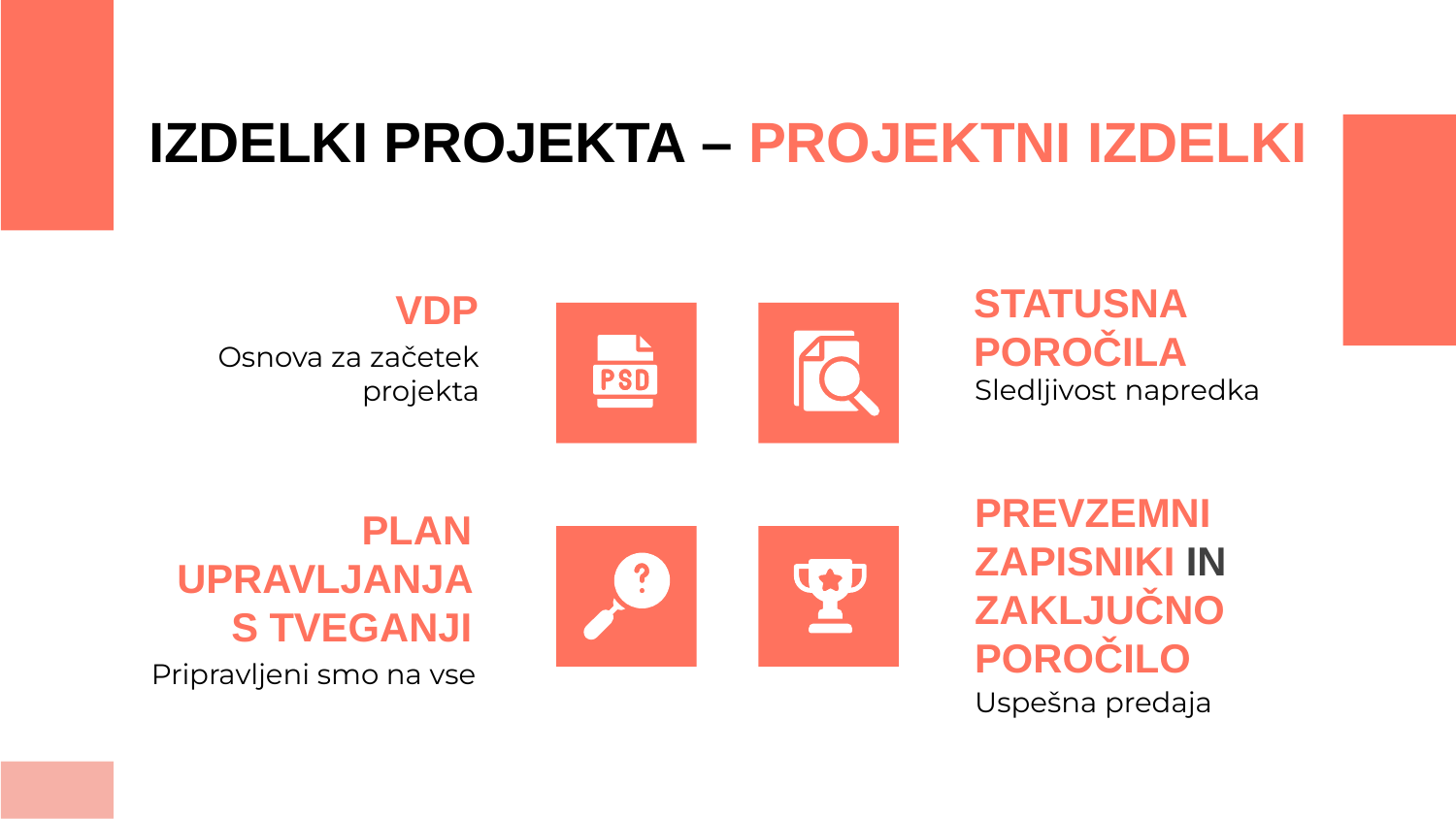

IZDELKI PROJEKTA – PROJEKTNI IZDELKI
# VDP

STATUSNA POROČILA
Osnova za začetek projekta

Sledljivost napredka

PLAN UPRAVLJANJA S TVEGANJI
PREVZEMNI ZAPISNIKI IN
ZAKLJUČNO POROČILO
Pripravljeni smo na vse
Uspešna predaja